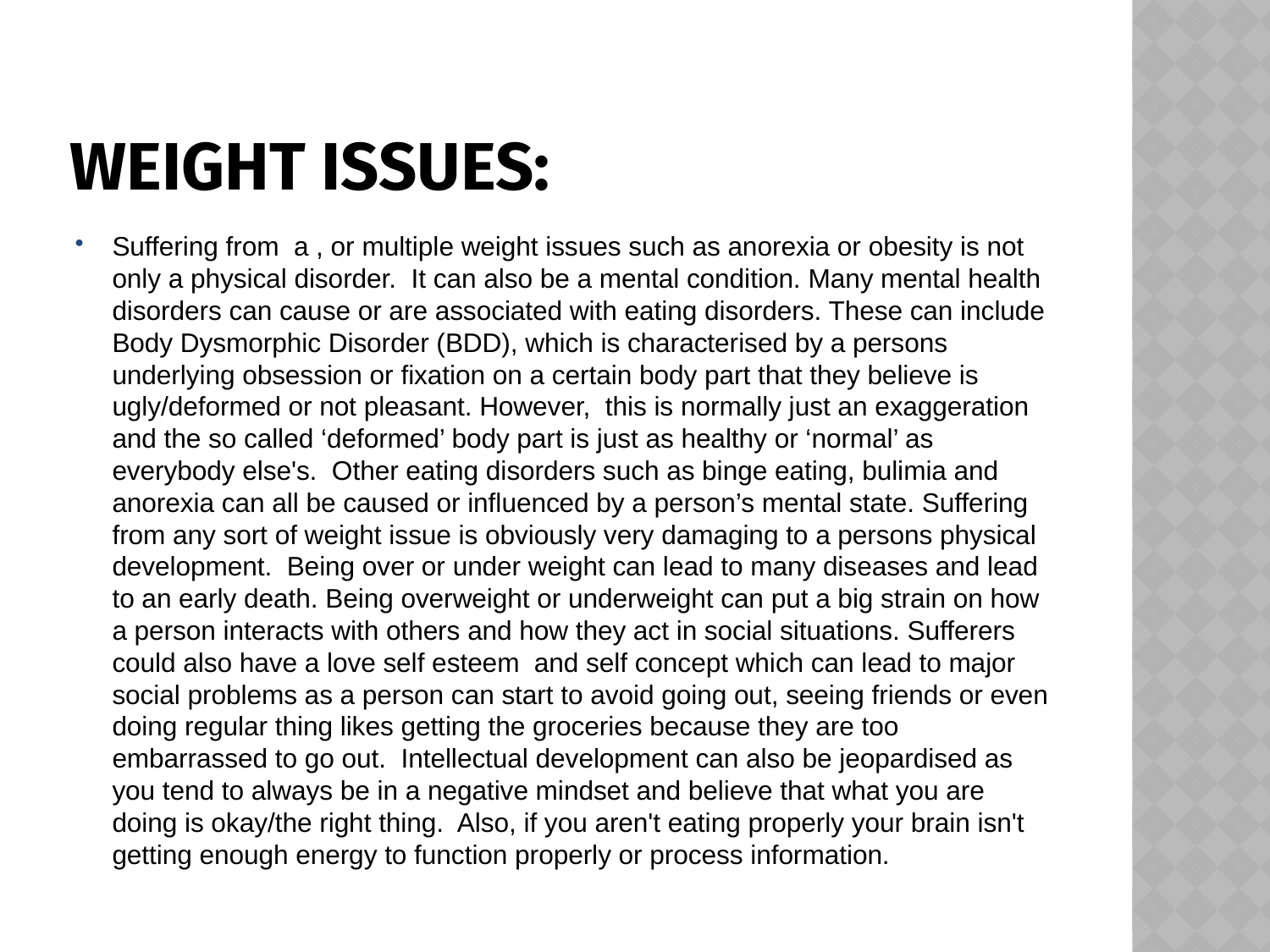

# Weight Issues:
Suffering from  a , or multiple weight issues such as anorexia or obesity is not only a physical disorder.  It can also be a mental condition. Many mental health disorders can cause or are associated with eating disorders. These can include  Body Dysmorphic Disorder (BDD), which is characterised by a persons underlying obsession or fixation on a certain body part that they believe is ugly/deformed or not pleasant. However,  this is normally just an exaggeration and the so called ‘deformed’ body part is just as healthy or ‘normal’ as everybody else's.  Other eating disorders such as binge eating, bulimia and anorexia can all be caused or influenced by a person’s mental state. Suffering from any sort of weight issue is obviously very damaging to a persons physical development.  Being over or under weight can lead to many diseases and lead to an early death. Being overweight or underweight can put a big strain on how a person interacts with others and how they act in social situations. Sufferers could also have a love self esteem  and self concept which can lead to major social problems as a person can start to avoid going out, seeing friends or even doing regular thing likes getting the groceries because they are too embarrassed to go out.  Intellectual development can also be jeopardised as you tend to always be in a negative mindset and believe that what you are doing is okay/the right thing.  Also, if you aren't eating properly your brain isn't getting enough energy to function properly or process information.